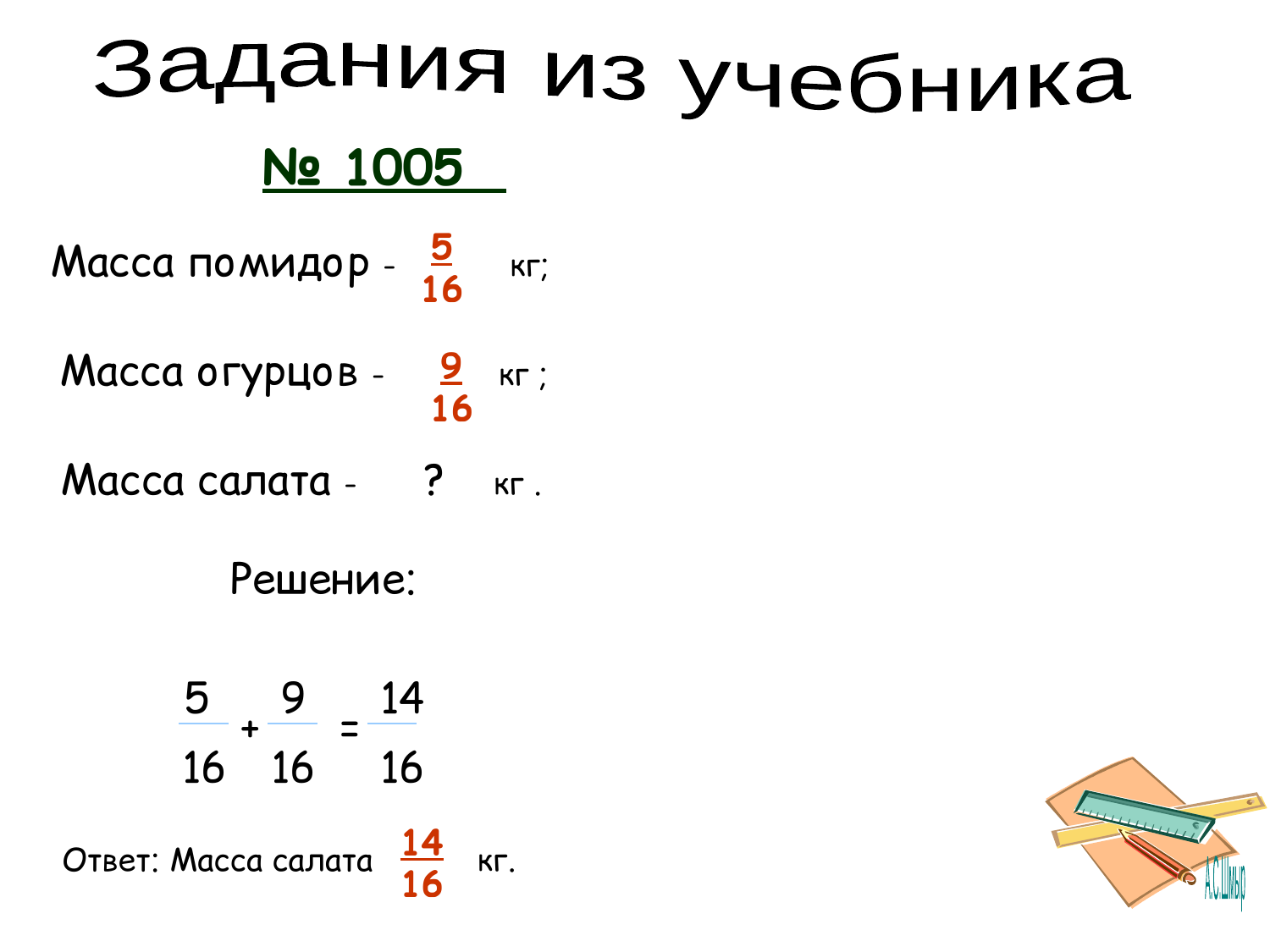

Задания из учебника
№ 1005
5
16
Масса помидор -            кг;
Масса огурцов -            кг ;
9
16
Масса салата -       ?     кг .
Решение:
 5
9
14
+
=
16
16
16
14
16
Ответ: Масса салата           кг.